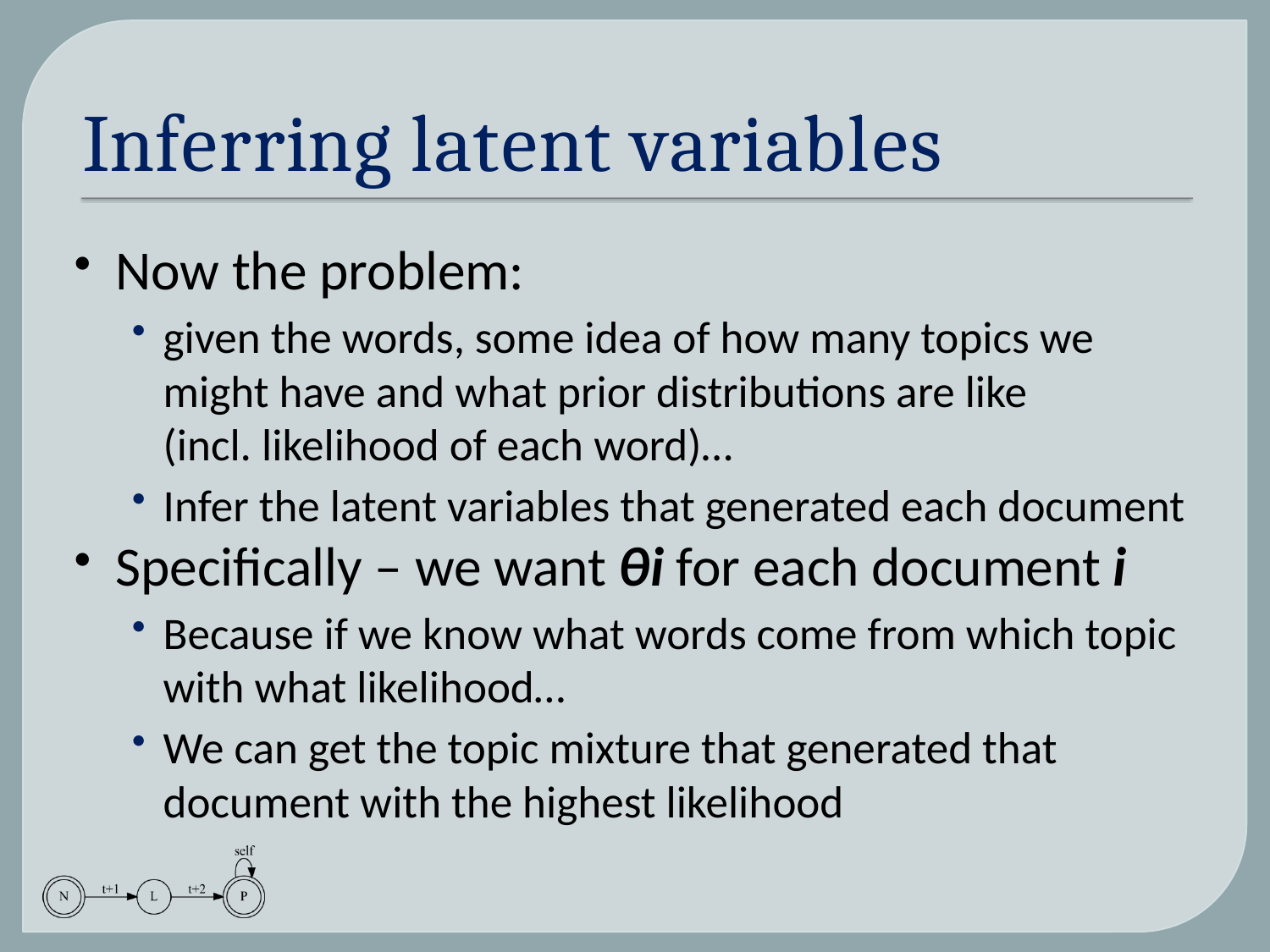

# Inferring latent variables
Now the problem:
given the words, some idea of how many topics we might have and what prior distributions are like
(incl. likelihood of each word)…
Infer the latent variables that generated each document
Specifically – we want θi for each document i
Because if we know what words come from which topic with what likelihood…
We can get the topic mixture that generated that document with the highest likelihood